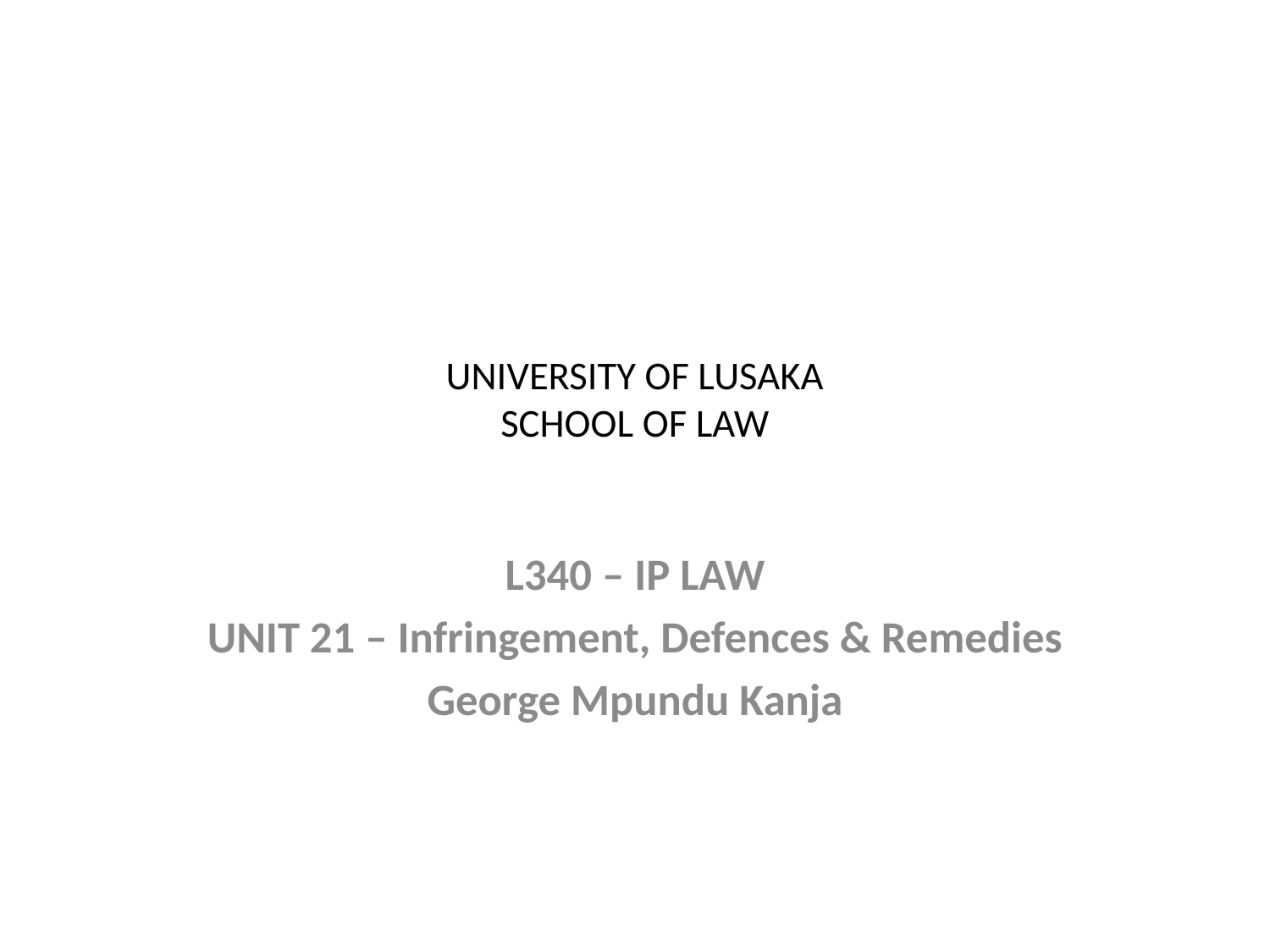

# UNIVERSITY OF LUSAKA SCHOOL OF LAW
L340 – IP LAW
UNIT 21 – Infringement, Defences & Remedies
George Mpundu Kanja